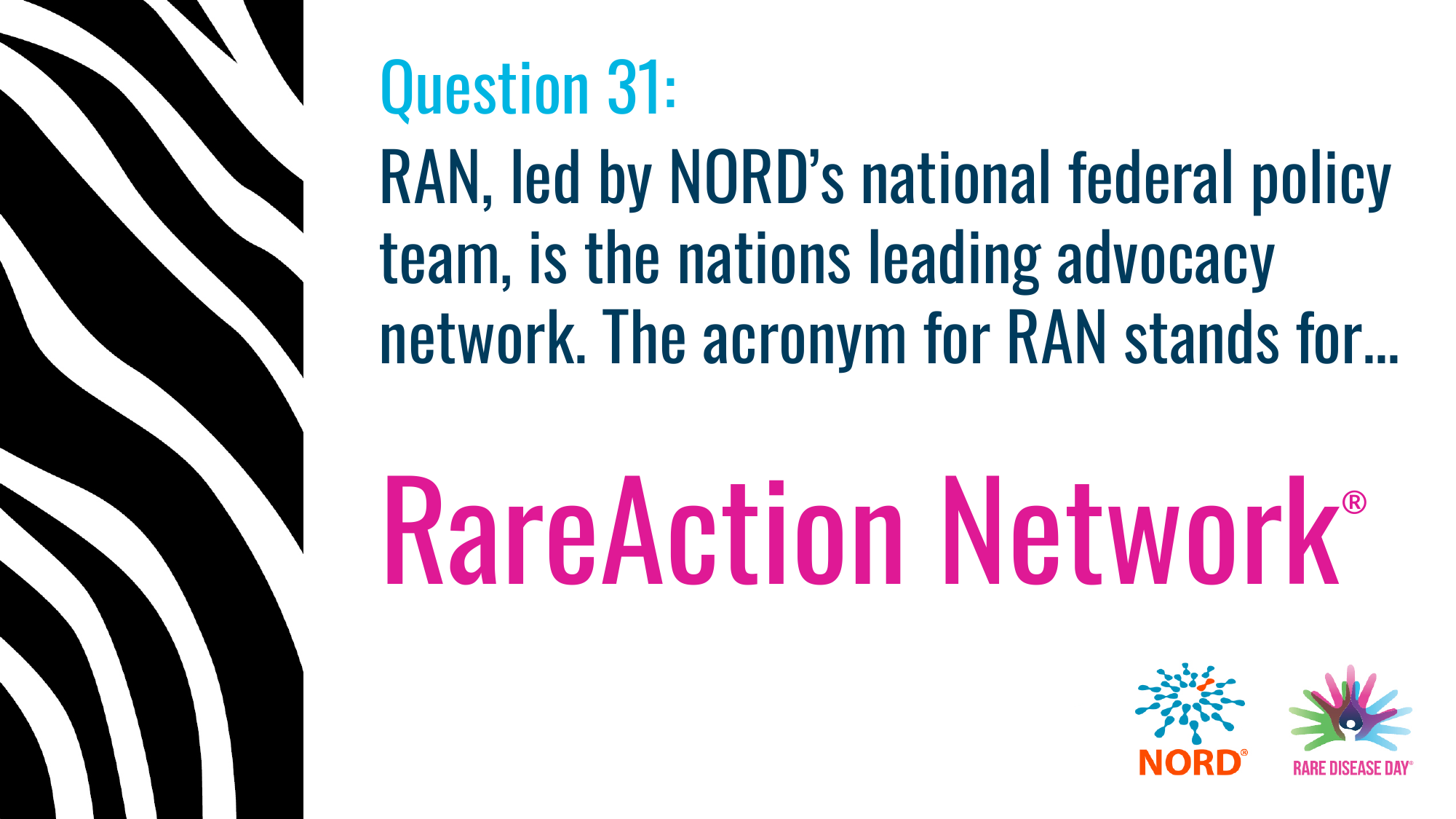

# Question 31:
RAN, led by NORD’s national federal policy team, is the nations leading advocacy network. The acronym for RAN stands for…
RareAction Network®